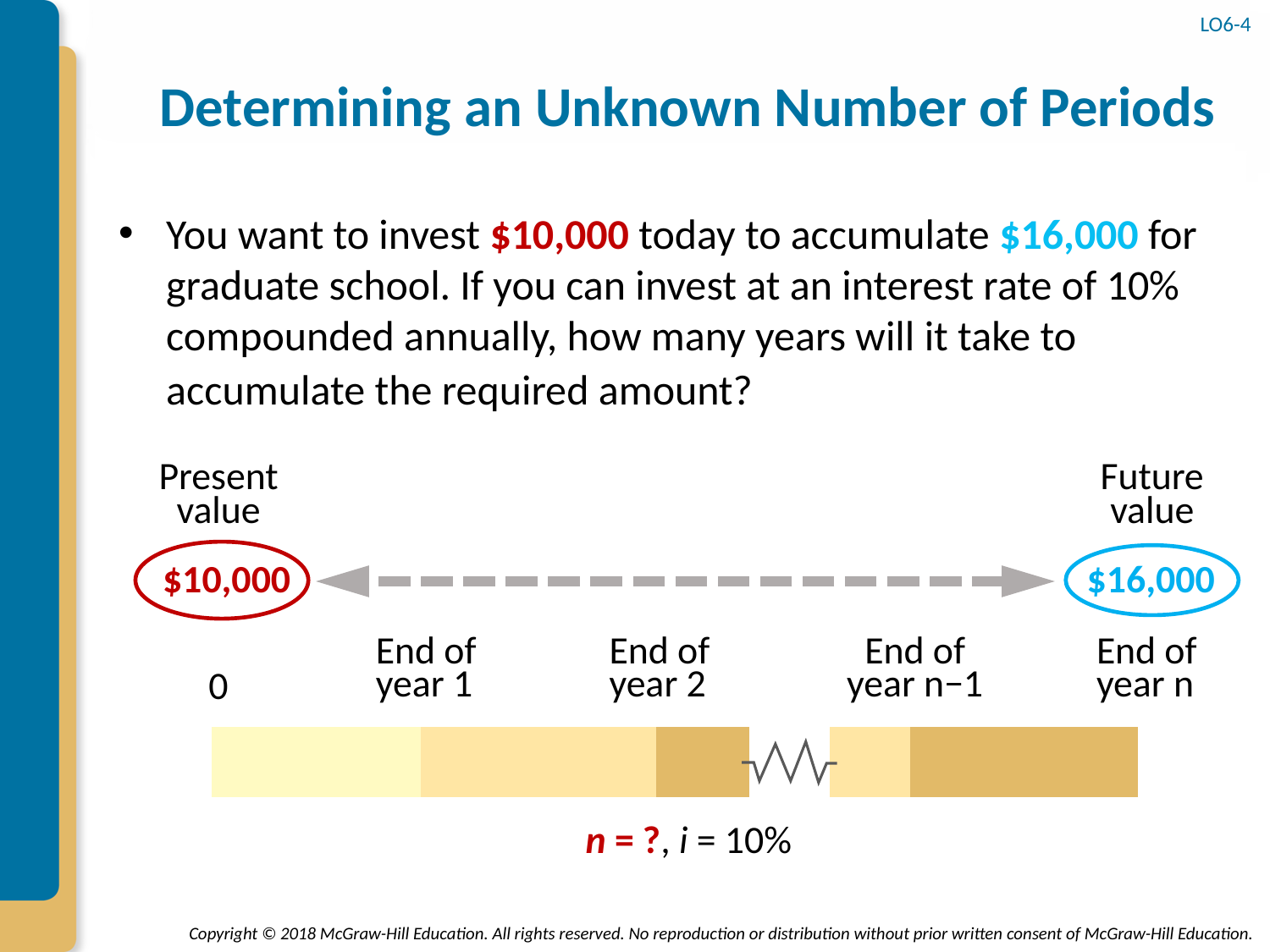

LO6-4
# Determining an Unknown Number of Periods
You want to invest $10,000 today to accumulate $16,000 for graduate school. If you can invest at an interest rate of 10% compounded annually, how many years will it take to accumulate the required amount?

Present
value
Future
value

$10,000
$16,000
End of
year n−1
End of
year n
End of
year 1
End of
year 2
0
|  |  |  |
| --- | --- | --- |
|  |  |
| --- | --- |

n = ?, i = 10%